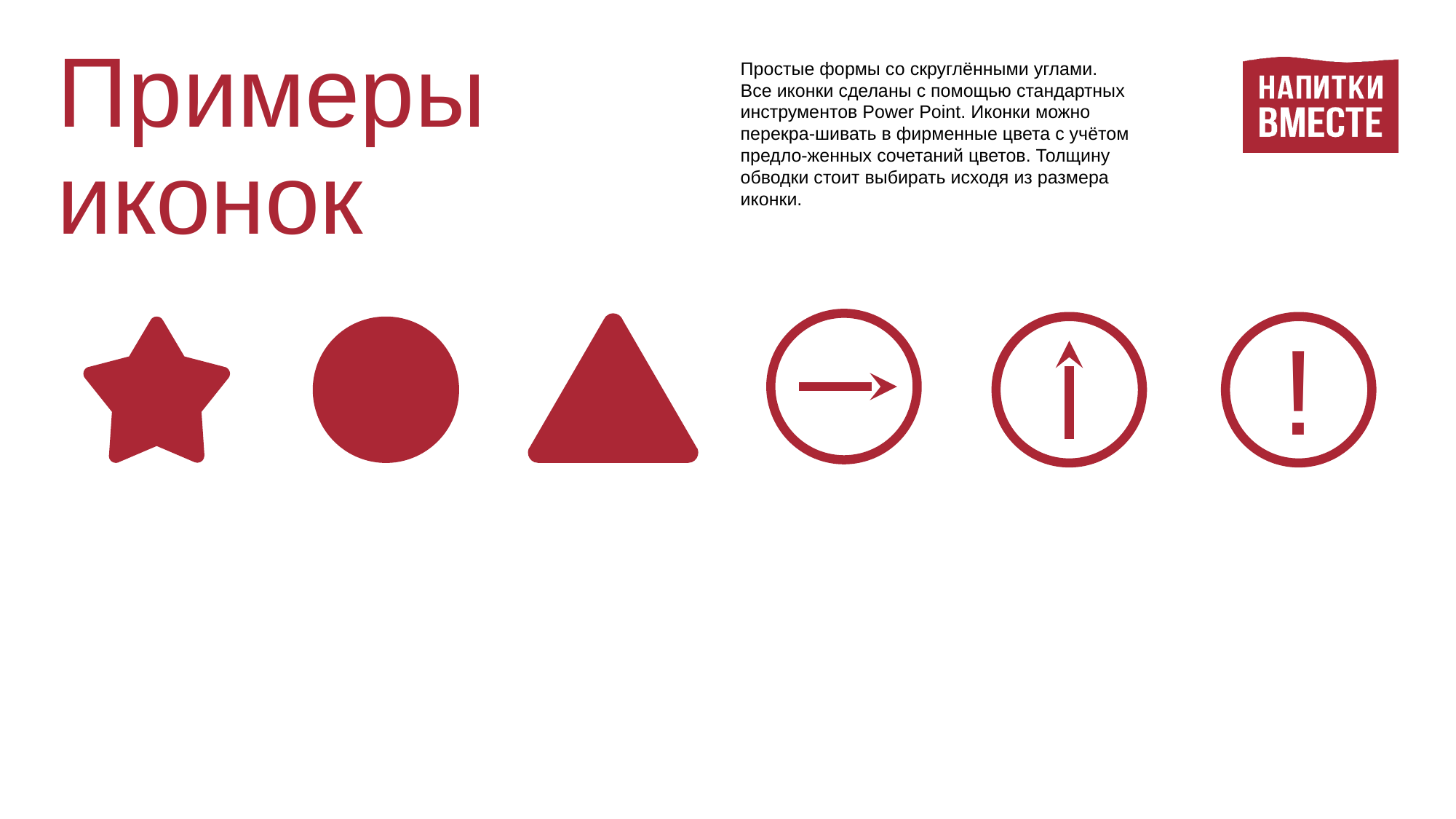

Примеры
иконок
Простые формы со скруглёнными углами.
Все иконки сделаны с помощью стандартных инструментов Power Point. Иконки можно перекра-шивать в фирменные цвета с учётом предло-женных сочетаний цветов. Толщину обводки стоит выбирать исходя из размера иконки.
!